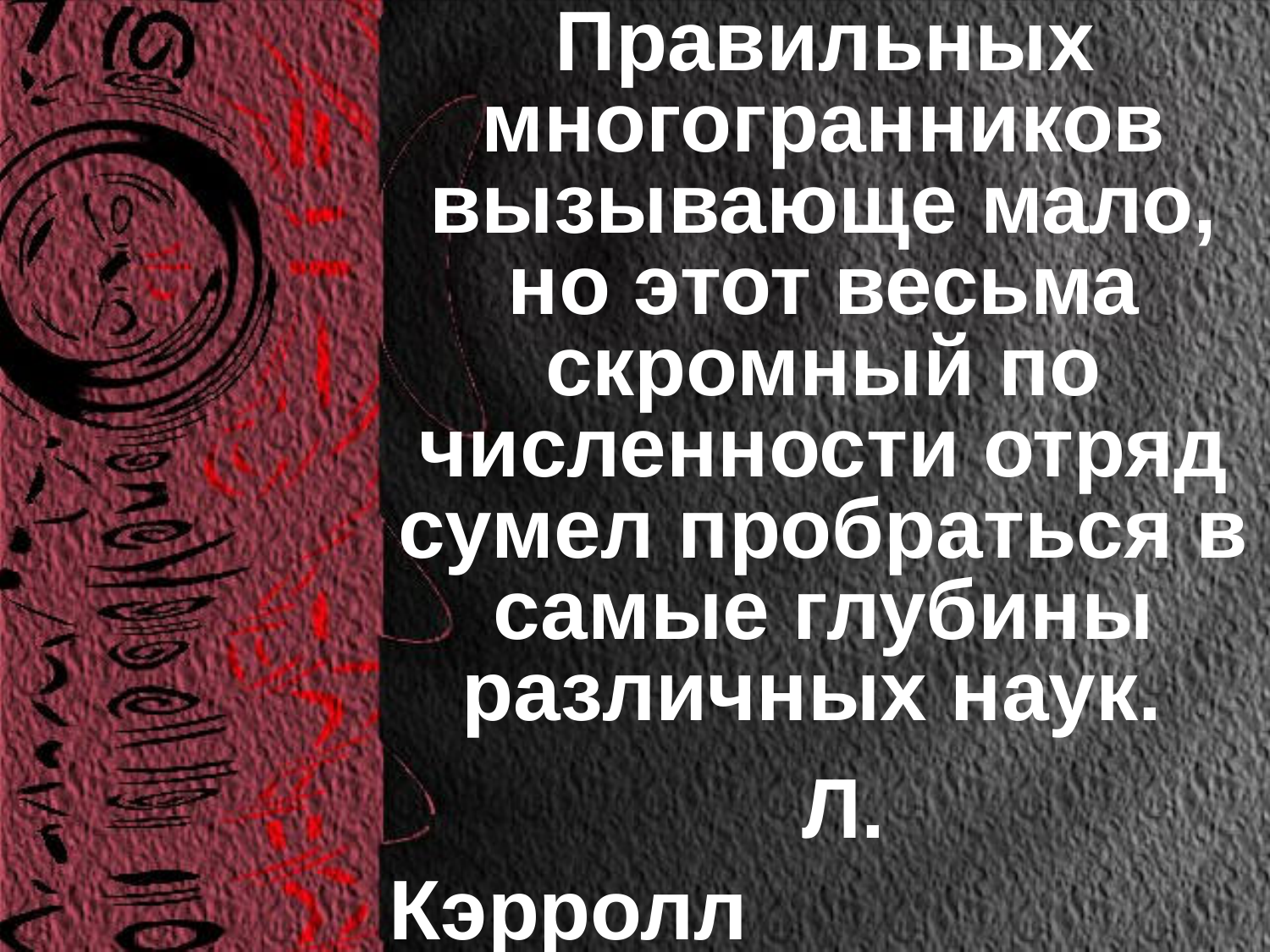

Правильных многогранников вызывающе мало, но этот весьма скромный по численности отряд сумел пробраться в самые глубины различных наук.
                   Л. Кэрролл